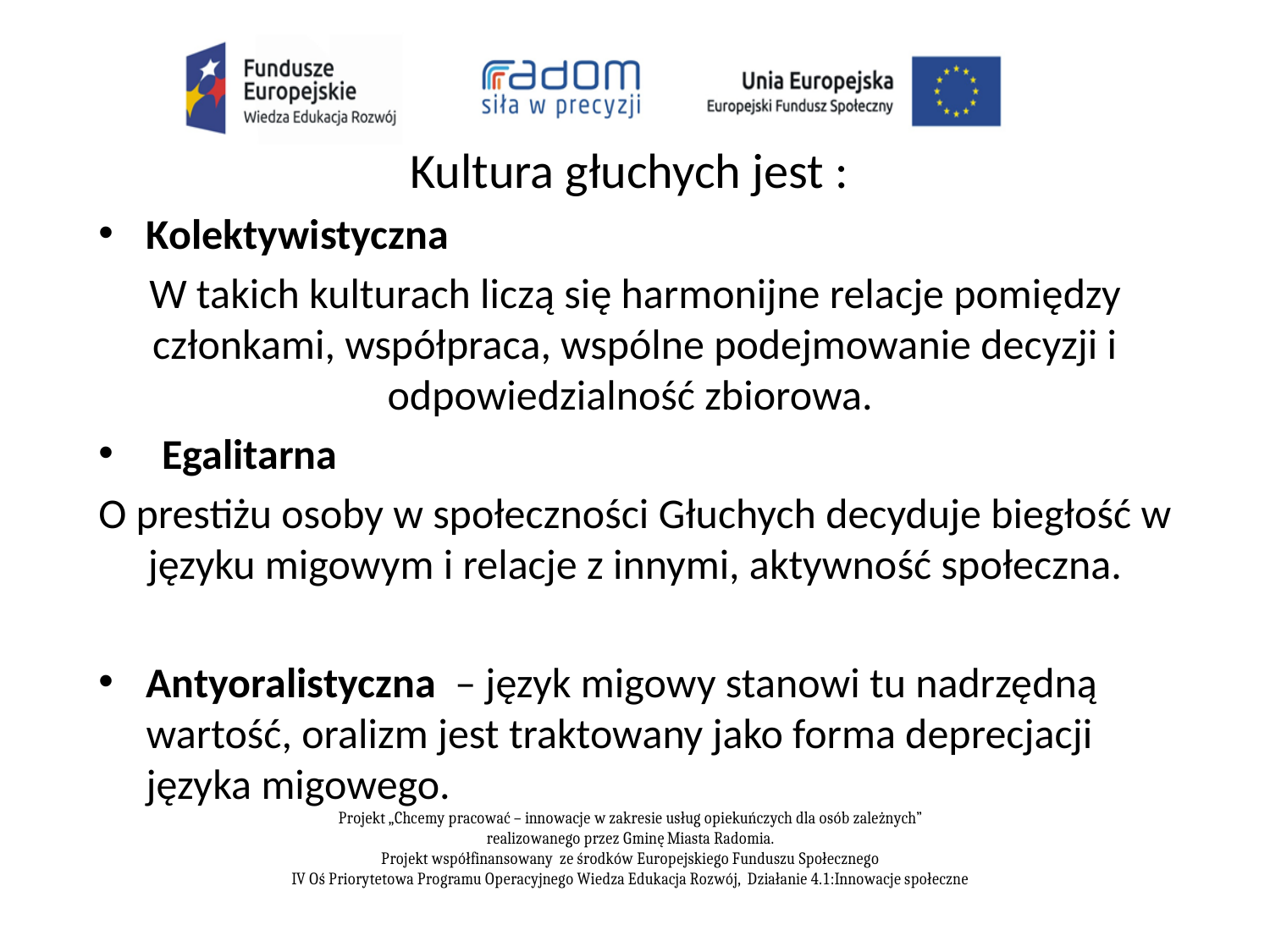

#
Kultura głuchych jest :
Kolektywistyczna
W takich kulturach liczą się harmonijne relacje pomiędzy członkami, współpraca, wspólne podejmowanie decyzji i odpowiedzialność zbiorowa.
Egalitarna
O prestiżu osoby w społeczności Głuchych decyduje biegłość w języku migowym i relacje z innymi, aktywność społeczna.

Antyoralistyczna  – język migowy stanowi tu nadrzędną wartość, oralizm jest traktowany jako forma deprecjacji języka migowego.